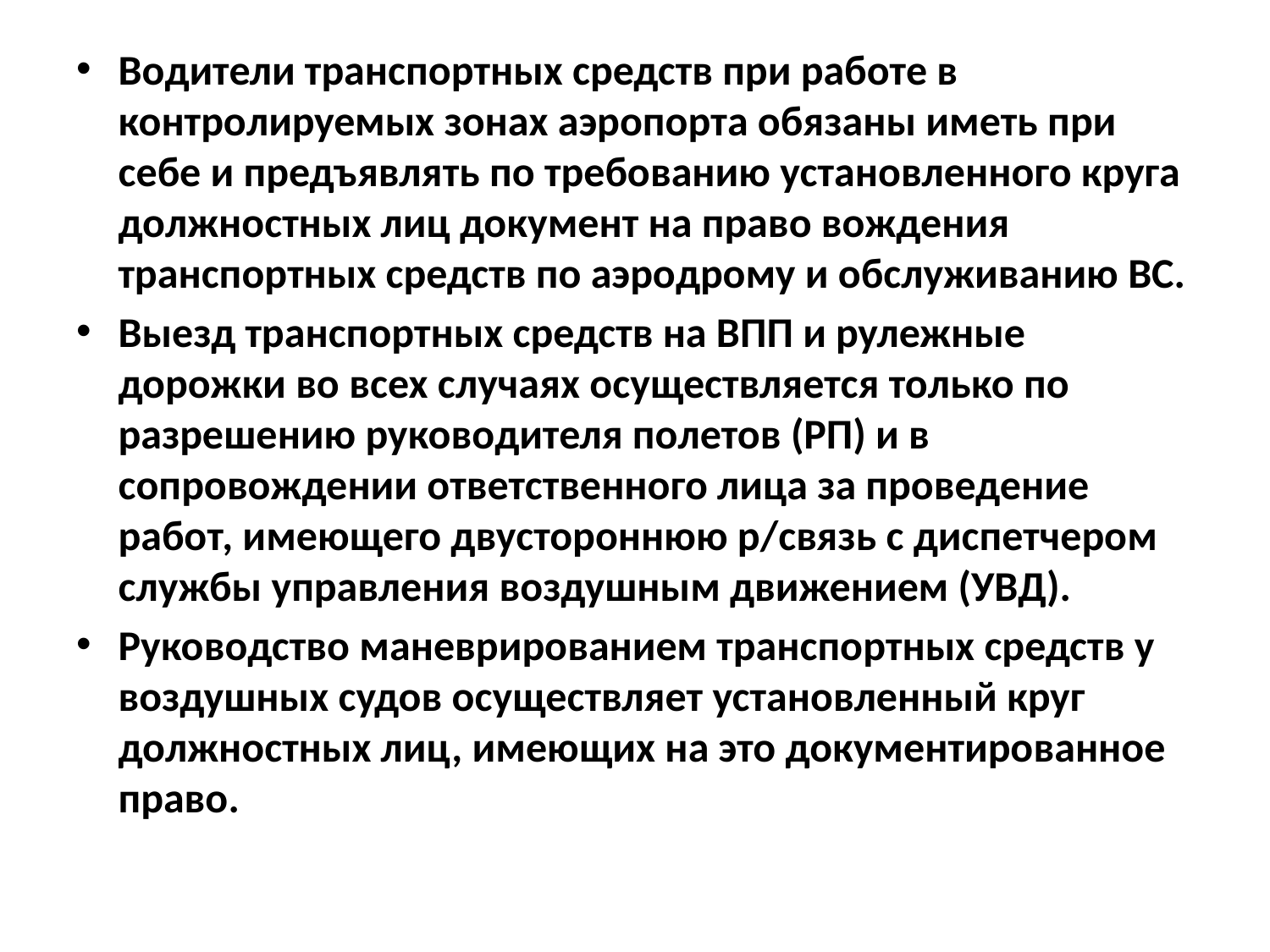

Водители транспортных средств при работе в контролируемых зонах аэропорта обязаны иметь при себе и предъявлять по требованию установленного круга должностных лиц документ на право вождения транспортных средств по аэродрому и обслуживанию ВС.
Выезд транспортных средств на ВПП и рулежные дорожки во всех случаях осуществляется только по разрешению руководителя полетов (РП) и в сопровождении ответственного лица за проведение работ, имеющего двустороннюю р/связь с диспетчером службы управления воздушным движением (УВД).
Руководство маневрированием транспортных средств у воздушных судов осуществляет установленный круг должностных лиц, имеющих на это документированное право.